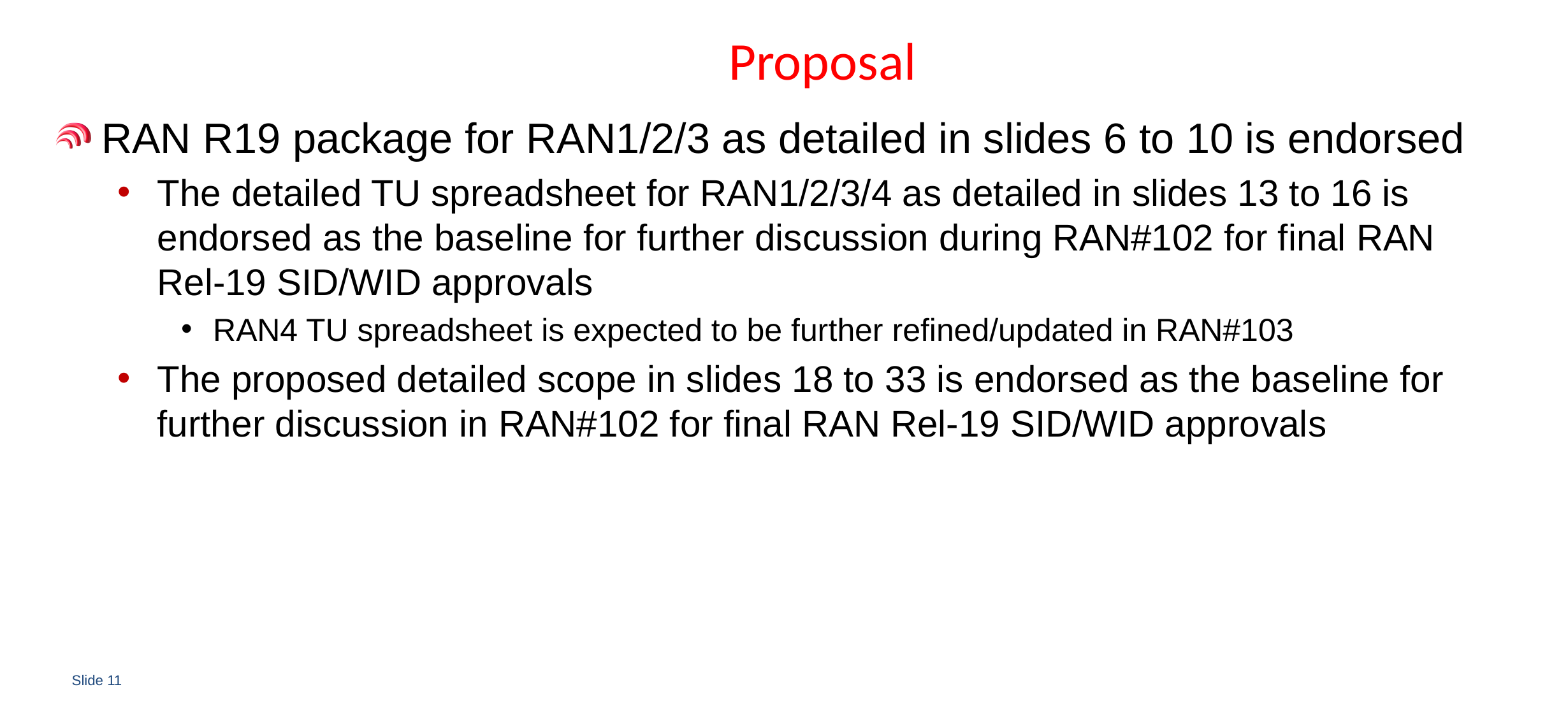

# Proposal
RAN R19 package for RAN1/2/3 as detailed in slides 6 to 10 is endorsed
The detailed TU spreadsheet for RAN1/2/3/4 as detailed in slides 13 to 16 is endorsed as the baseline for further discussion during RAN#102 for final RAN Rel-19 SID/WID approvals
RAN4 TU spreadsheet is expected to be further refined/updated in RAN#103
The proposed detailed scope in slides 18 to 33 is endorsed as the baseline for further discussion in RAN#102 for final RAN Rel-19 SID/WID approvals